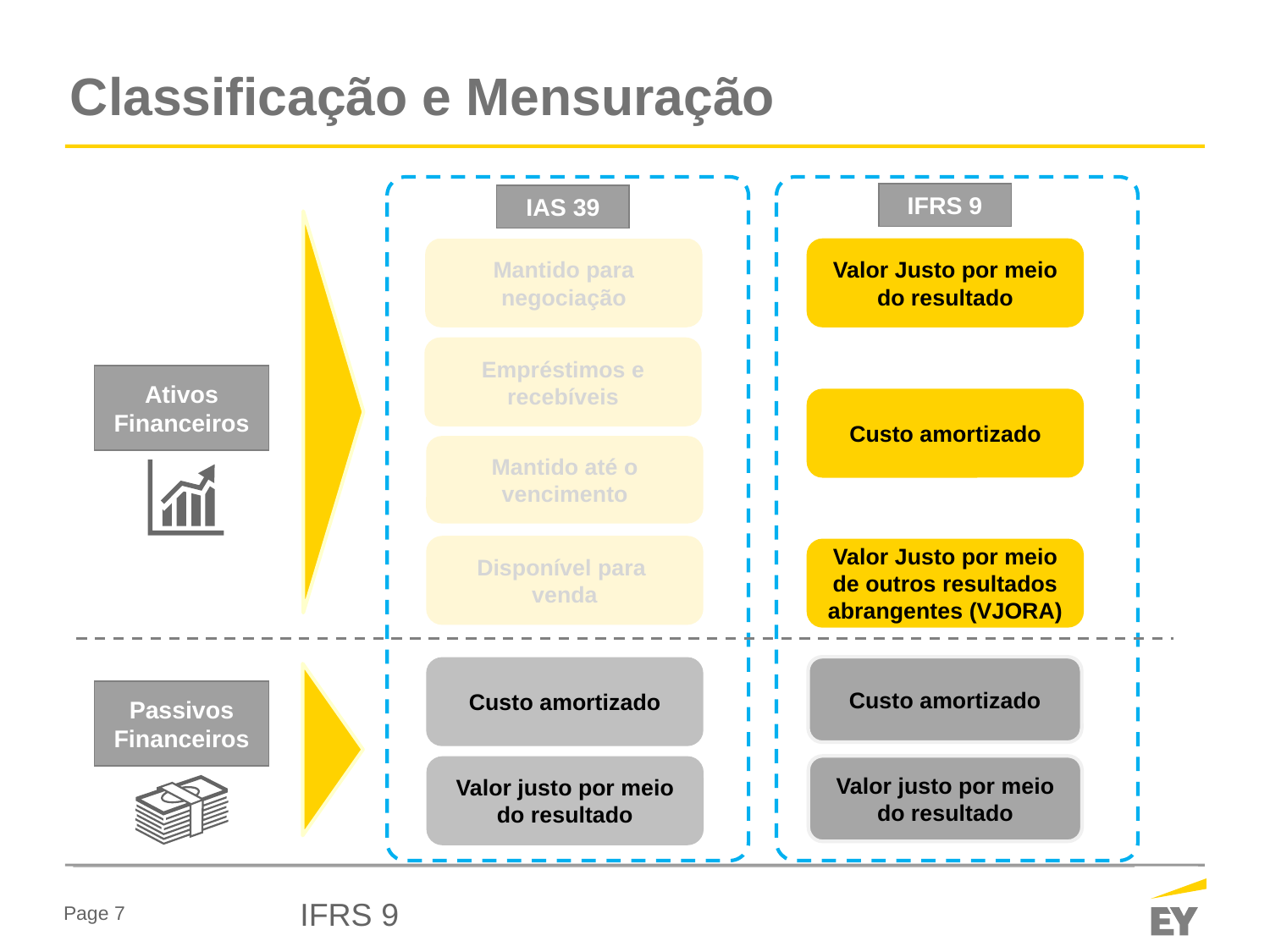

# Classificação e Mensuração

IFRS 9
IAS 39

Mantido para negociação
Valor Justo por meio do resultado
Empréstimos e recebíveis
Ativos Financeiros

Custo amortizado
Mantido até o vencimento

Disponível para
venda
Valor Justo por meio de outros resultados abrangentes (VJORA)
Custo amortizado
Custo amortizado
Passivos Financeiros

Valor justo por meio do resultado
Valor justo por meio do resultado

IFRS 9